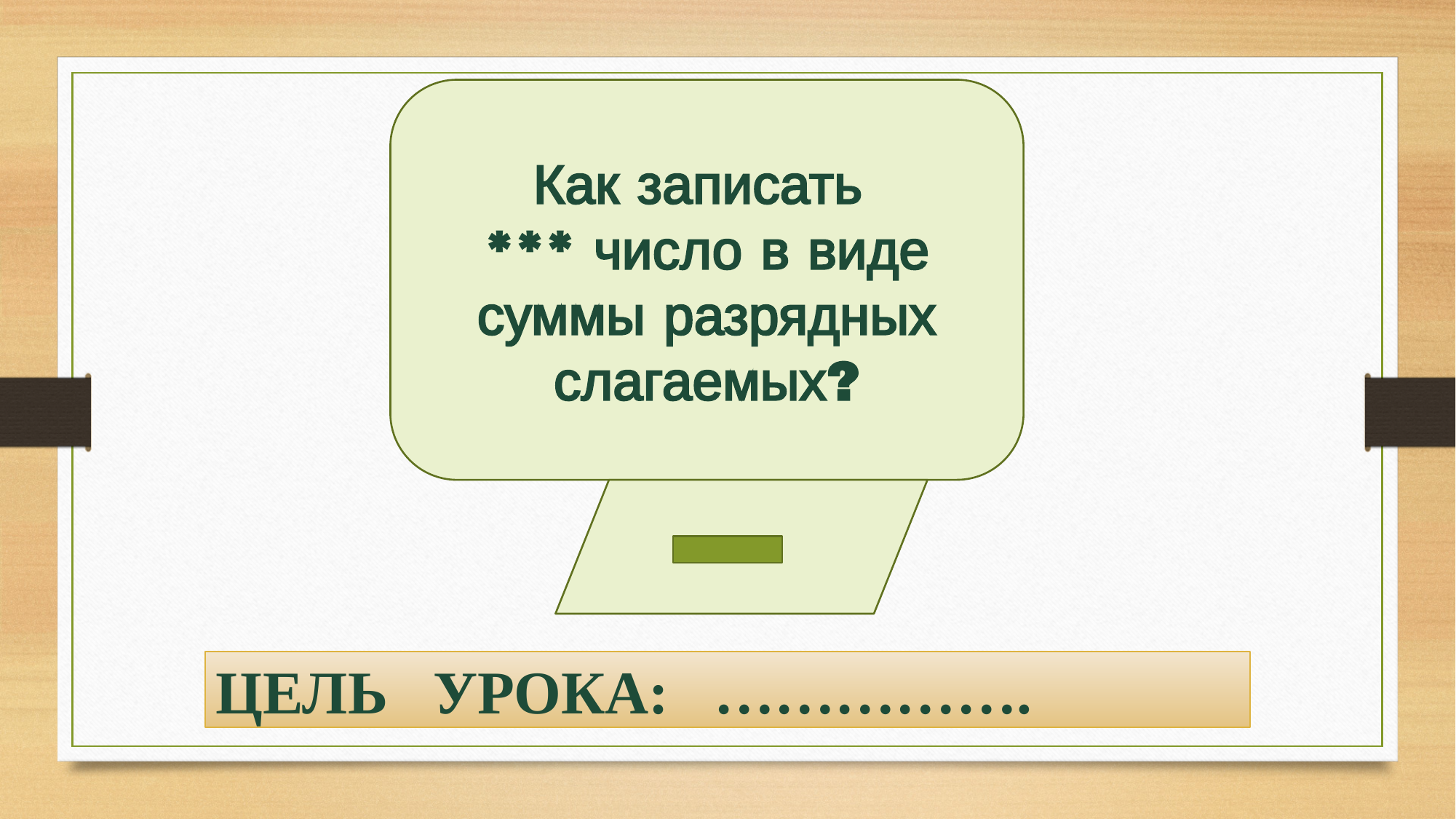

Как записать
*** число в виде суммы разрядных слагаемых?

ЦЕЛЬ   УРОКА:   …………….